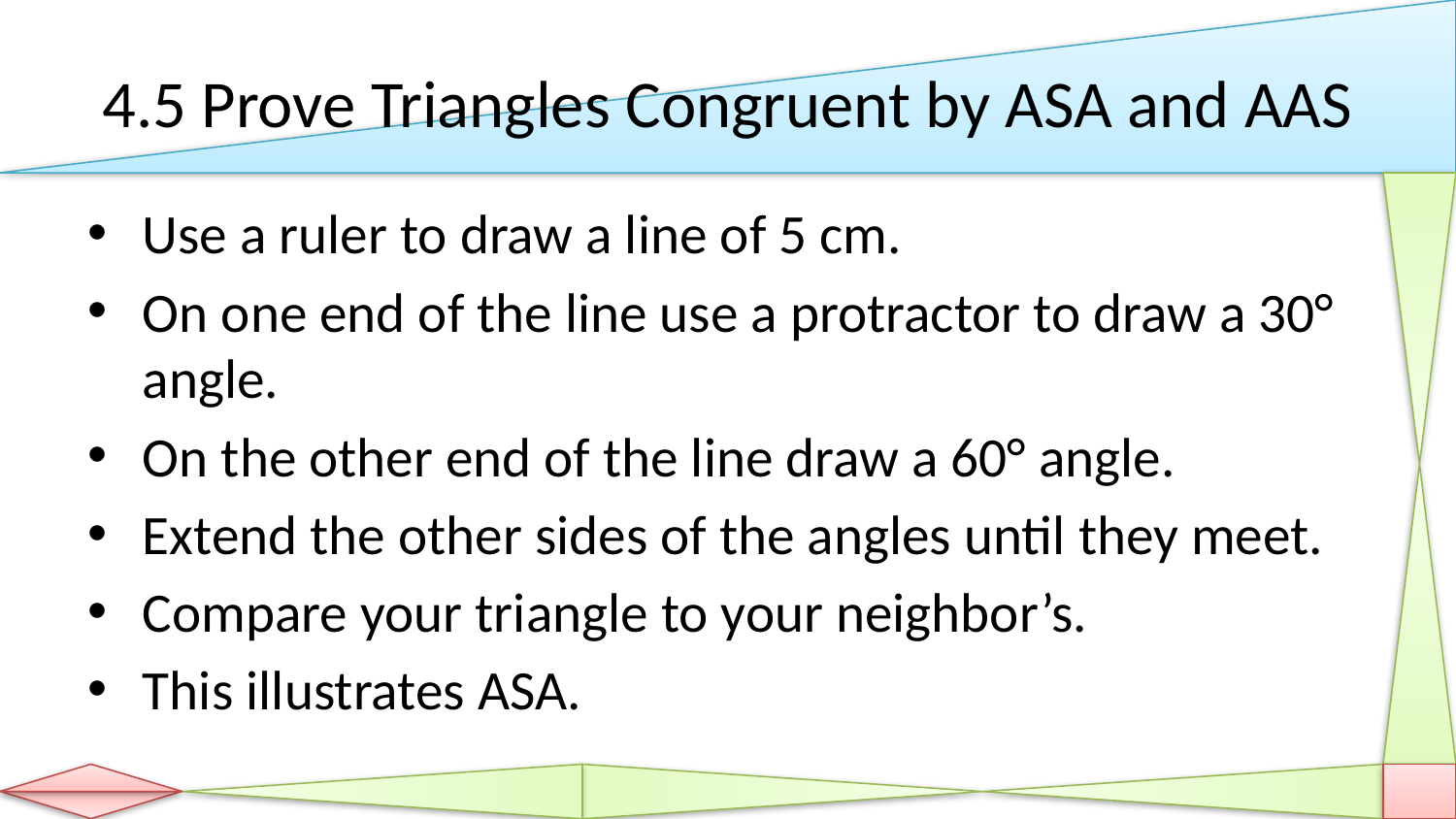

# 4.5 Prove Triangles Congruent by ASA and AAS
Use a ruler to draw a line of 5 cm.
On one end of the line use a protractor to draw a 30° angle.
On the other end of the line draw a 60° angle.
Extend the other sides of the angles until they meet.
Compare your triangle to your neighbor’s.
This illustrates ASA.